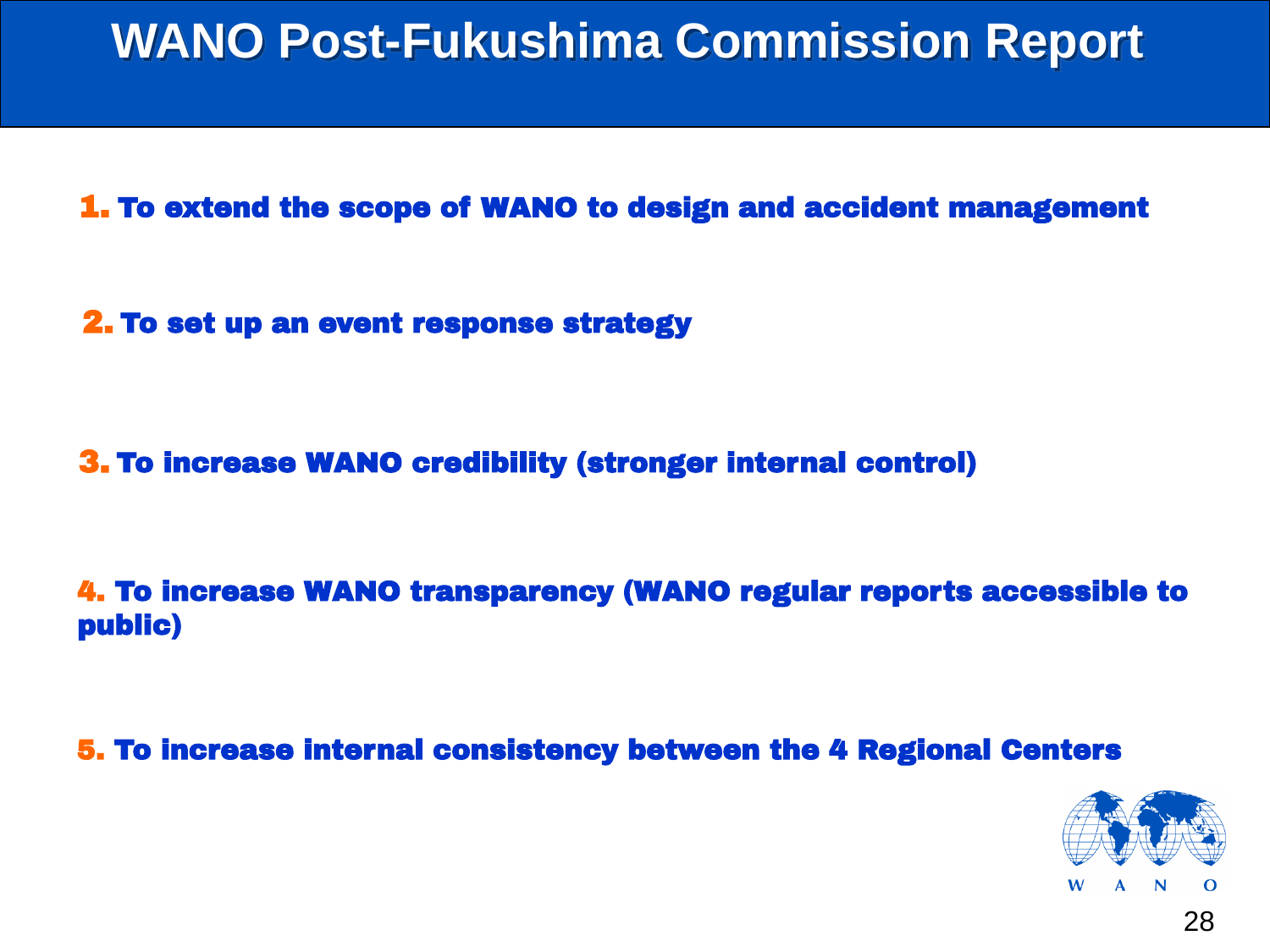

# WANO Post-Fukushima Commission Report
1. To extend the scope of WANO to design and accident management
 2. To set up an event response strategy

3. To increase WANO credibility (stronger internal control)
4. To increase WANO transparency (WANO regular reports accessible to public)
5. To increase internal consistency between the 4 Regional Centers
28